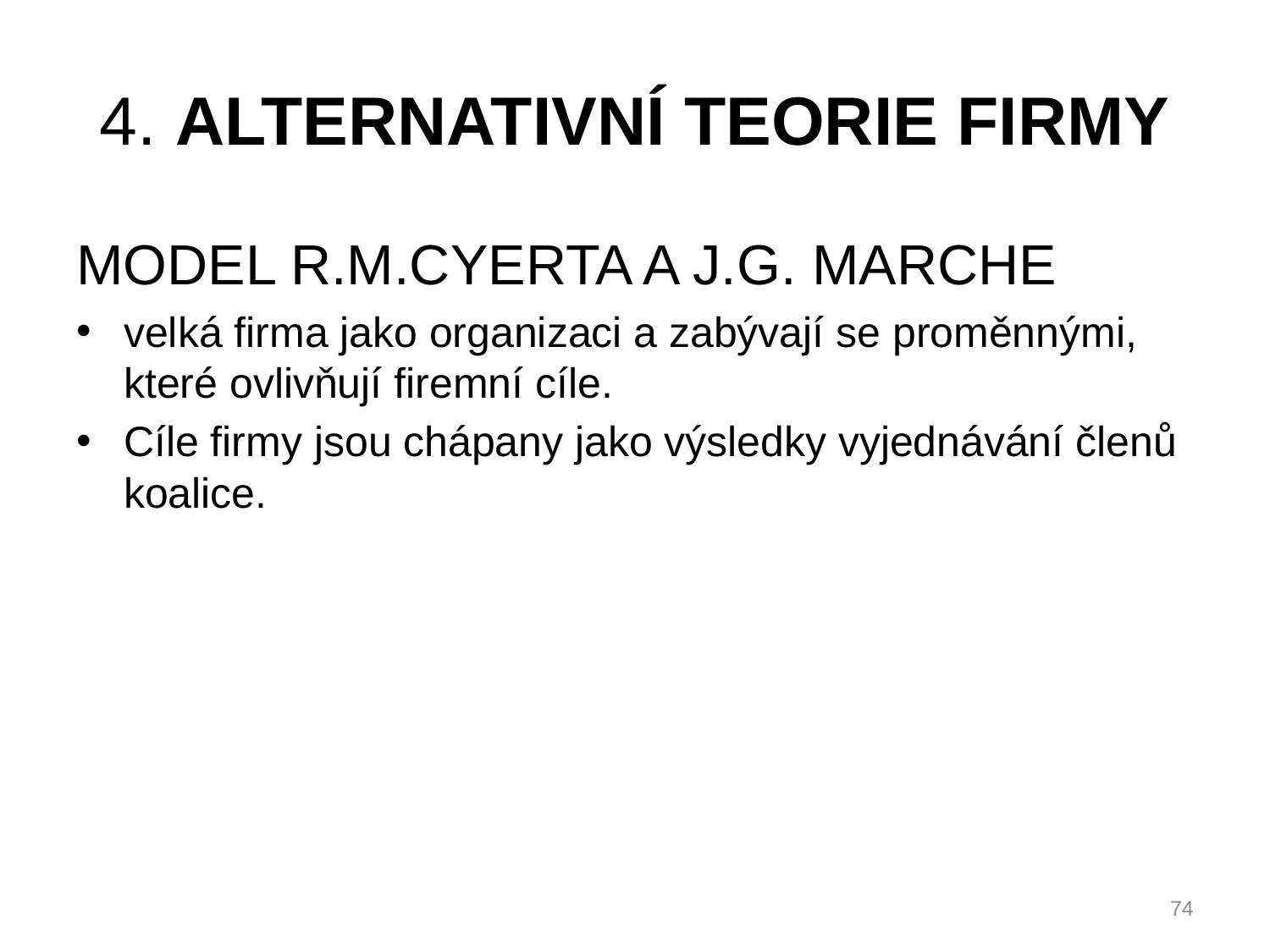

# 4. ALTERNATIVNÍ TEORIE FIRMY
MODEL R.M.CYERTA A J.G. MARCHE
velká firma jako organizaci a zabývají se proměnnými, které ovlivňují firemní cíle.
Cíle firmy jsou chápany jako výsledky vyjednávání členů koalice.
74